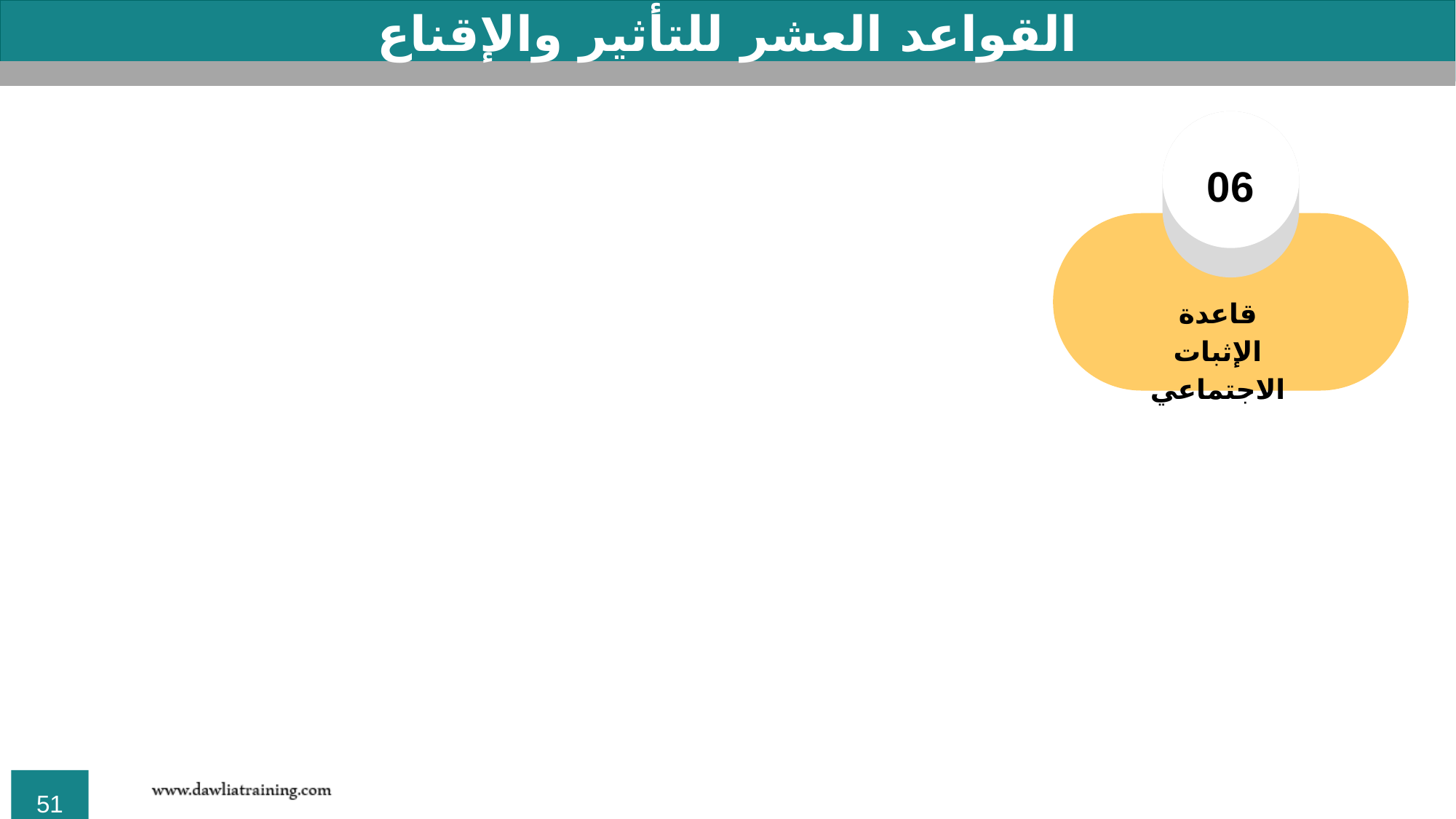

القواعد العشر للتأثير والإقناع

06
قاعدة الإثبات الاجتماعي